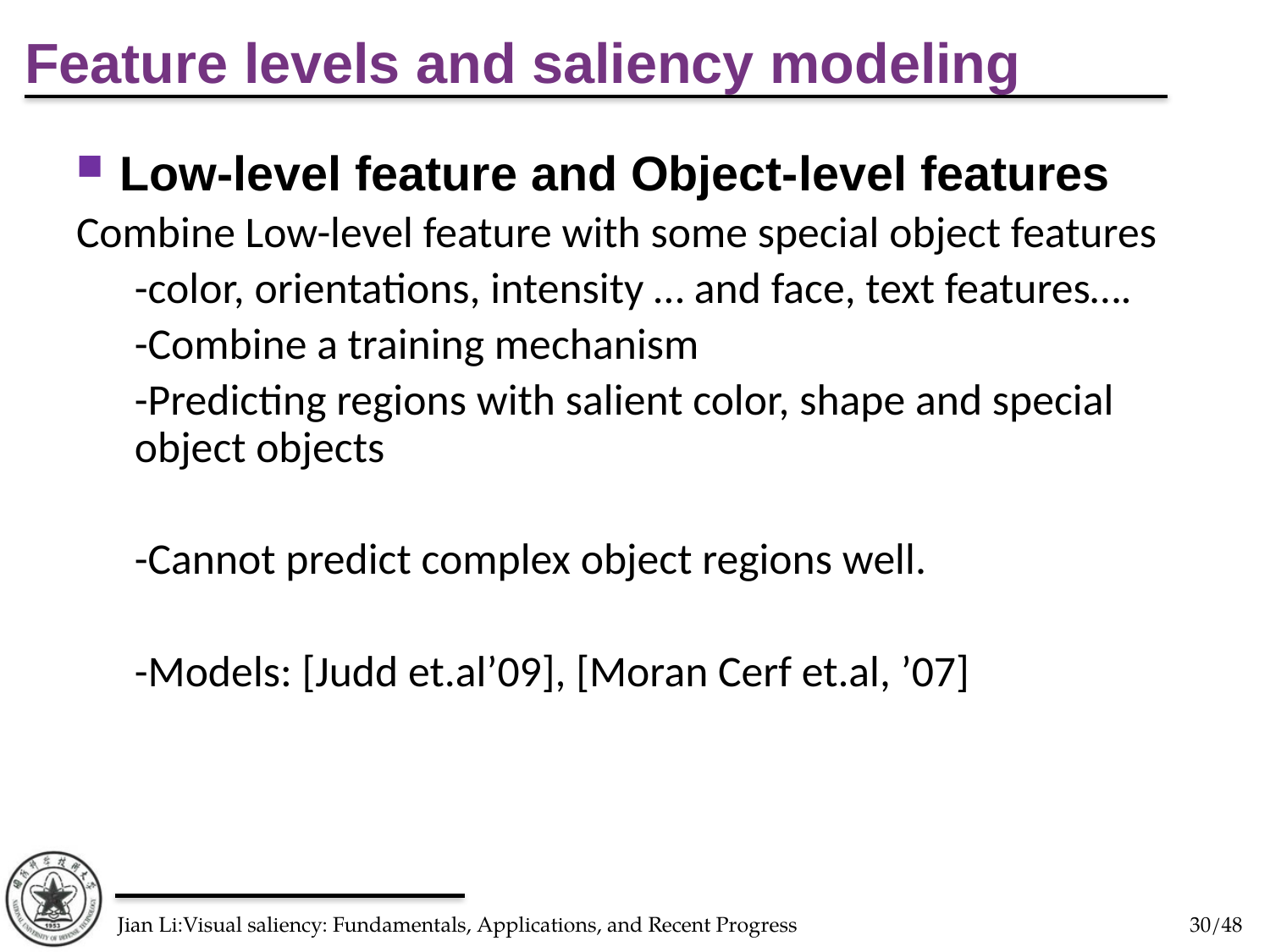

# Feature levels and saliency modeling
Low-level feature and Object-level features
Combine Low-level feature with some special object features
-color, orientations, intensity … and face, text features….
-Combine a training mechanism
-Predicting regions with salient color, shape and special object objects

-Cannot predict complex object regions well.

-Models: [Judd et.al’09], [Moran Cerf et.al, ’07]

Jian Li:Visual saliency: Fundamentals, Applications, and Recent Progress

30/48